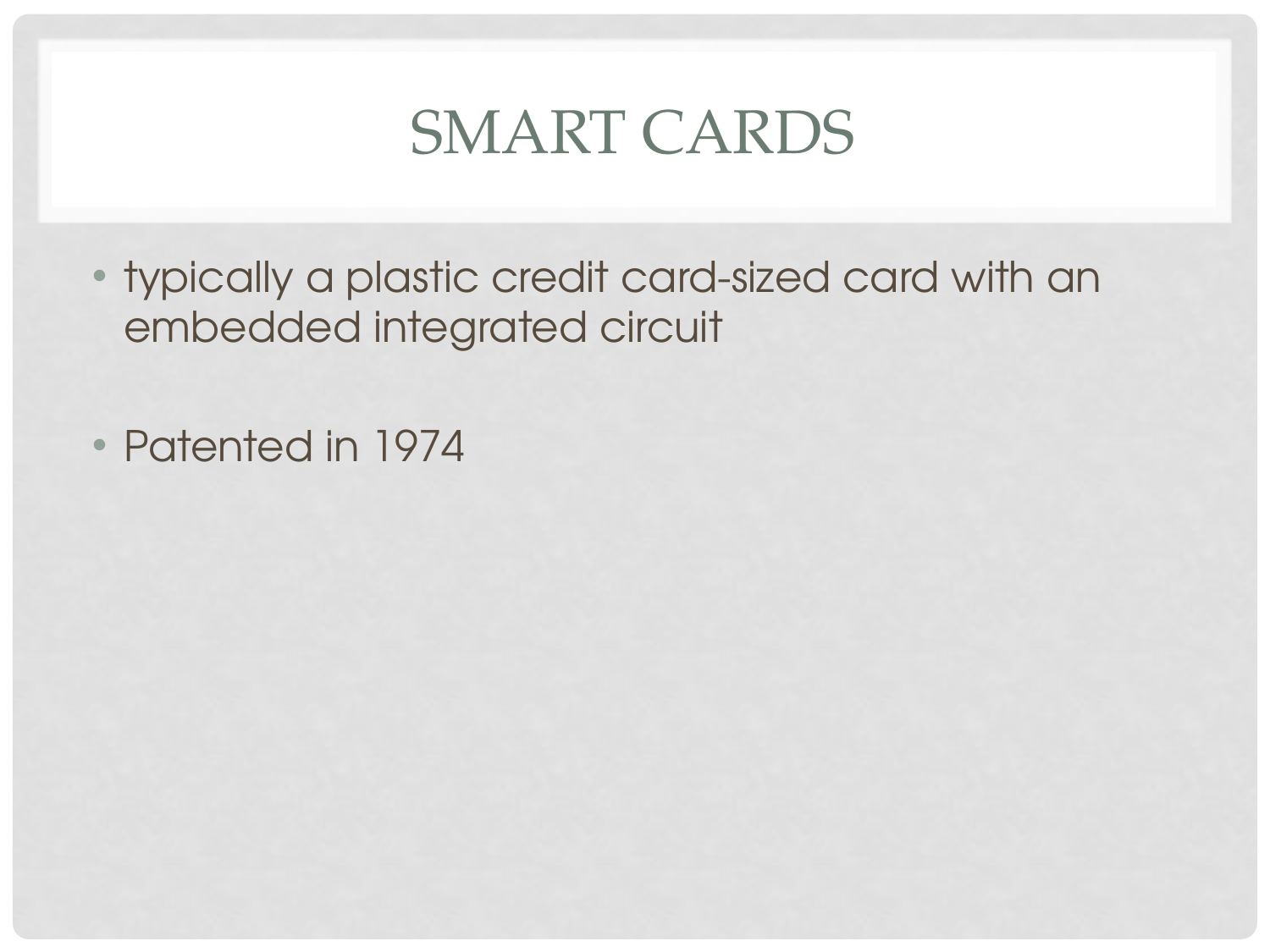

# Smart cards
typically a plastic credit card-sized card with an embedded integrated circuit

Patented in 1974